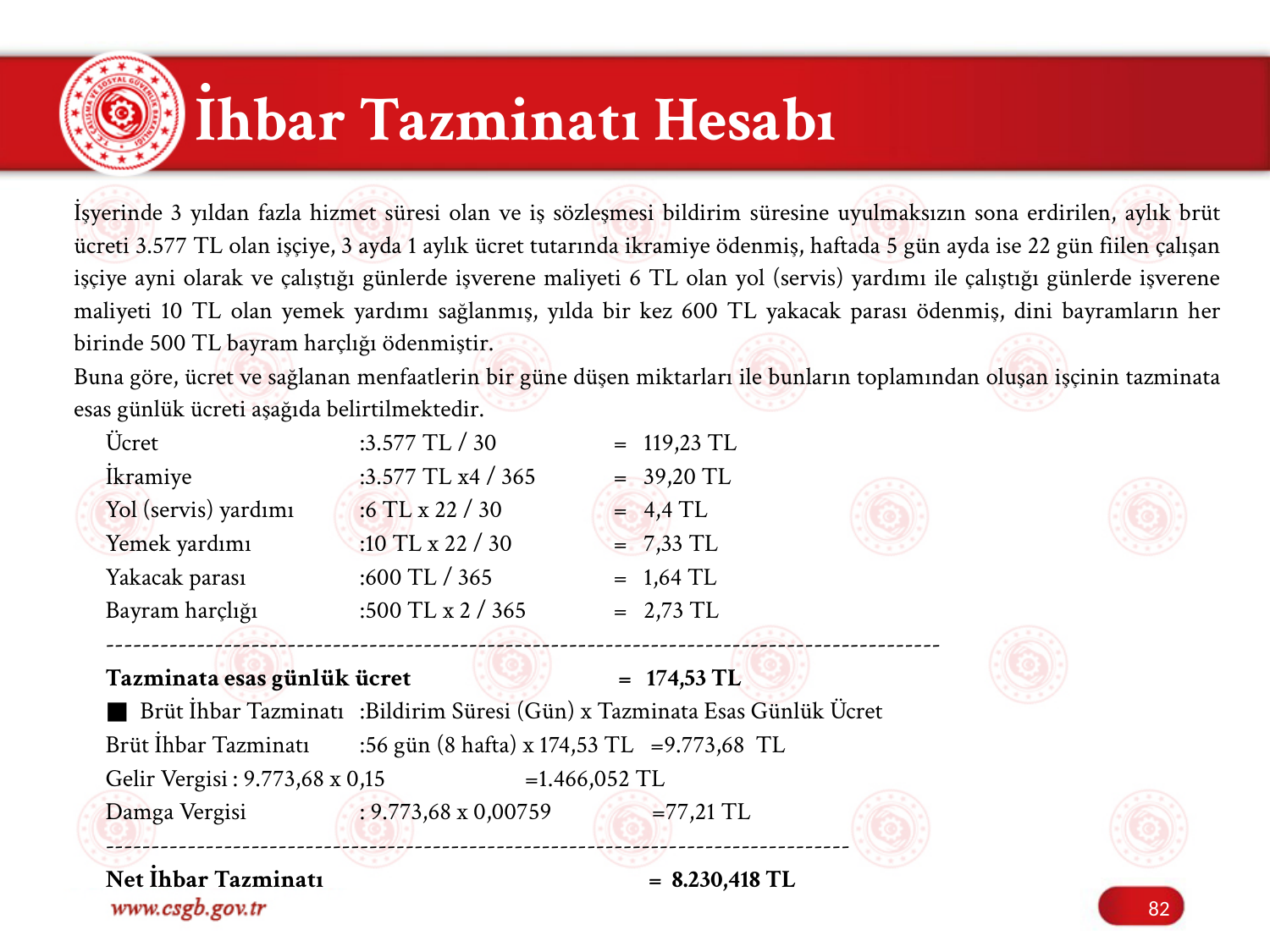

# İhbar Tazminatı Hesabı
İşyerinde 3 yıldan fazla hizmet süresi olan ve iş sözleşmesi bildirim süresine uyulmaksızın sona erdirilen, aylık brüt ücreti 3.577 TL olan işçiye, 3 ayda 1 aylık ücret tutarında ikramiye ödenmiş, haftada 5 gün ayda ise 22 gün fiilen çalışan işçiye ayni olarak ve çalıştığı günlerde işverene maliyeti 6 TL olan yol (servis) yardımı ile çalıştığı günlerde işverene maliyeti 10 TL olan yemek yardımı sağlanmış, yılda bir kez 600 TL yakacak parası ödenmiş, dini bayramların her birinde 500 TL bayram harçlığı ödenmiştir.
Buna göre, ücret ve sağlanan menfaatlerin bir güne düşen miktarları ile bunların toplamından oluşan işçinin tazminata esas günlük ücreti aşağıda belirtilmektedir.
	Ücret		:3.577 TL / 30	=   119,23 TL
	İkramiye		:3.577 TL x4 / 365	=   39,20 TL
	Yol (servis) yardımı	:6 TL x 22 / 30  	=   4,4 TL
	Yemek yardımı	:10 TL x 22 / 30	=   7,33 TL
	Yakacak parası	:600 TL / 365	=   1,64 TL
	Bayram harçlığı	:500 TL x 2 / 365	=   2,73 TL
	--------------------------------------------------------------------------------------------
	Tazminata esas günlük ücret		 =   174,53 TL
	■  Brüt İhbar Tazminatı 	:Bildirim Süresi (Gün) x Tazminata Esas Günlük Ücret
	Brüt İhbar Tazminatı	:56 gün (8 hafta) x 174,53 TL   =9.773,68  TL
	Gelir Vergisi	: 9.773,68 x 0,15	       =1.466,052 TL
	Damga Vergisi	: 9.773,68 x 0,00759	       =77,21 TL
	----------------------------------------------------------------------------------
	Net İhbar Tazminatı		         	       =  8.230,418 TL

82